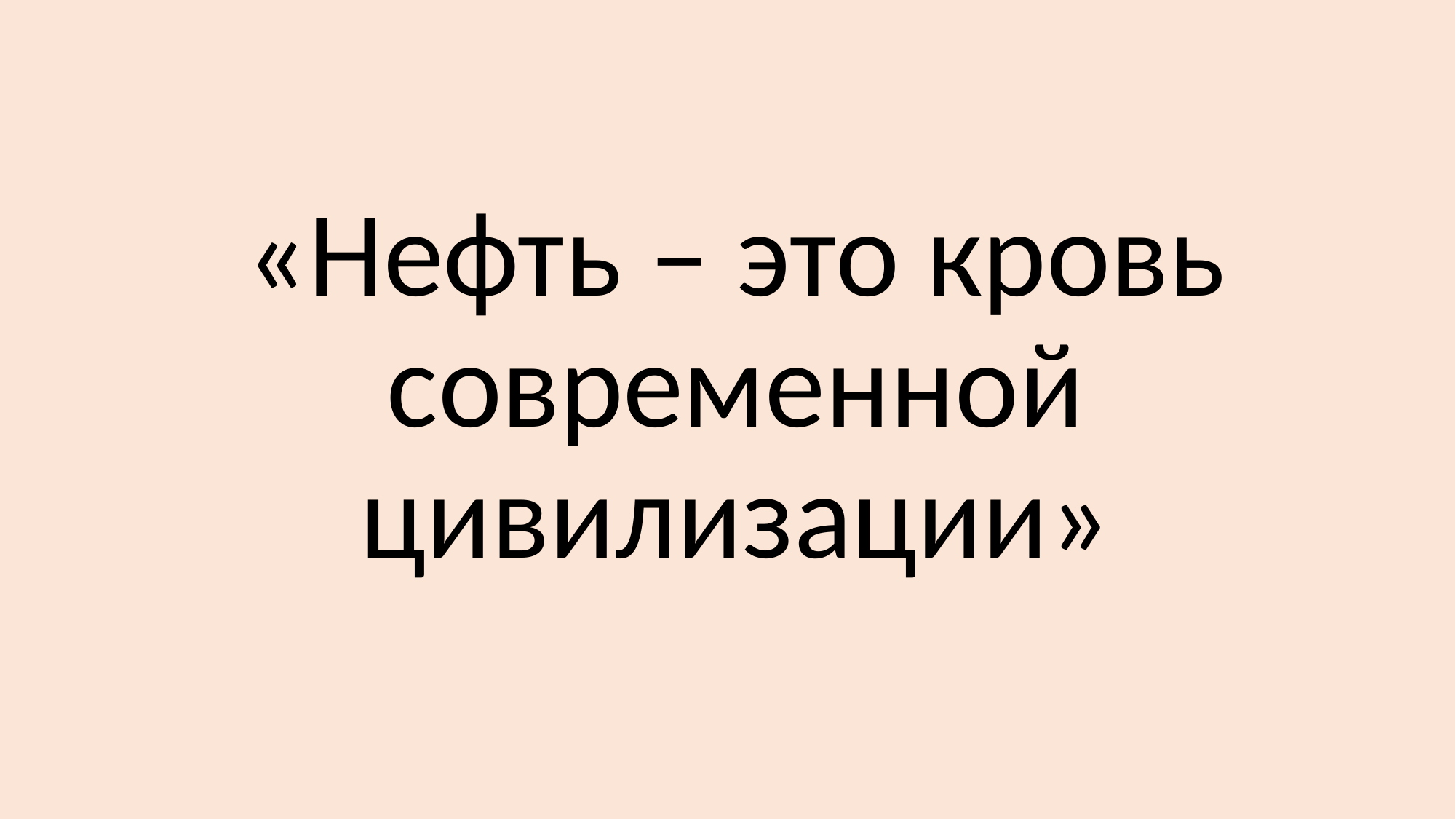

# «Нефть – это кровь современной цивилизации»